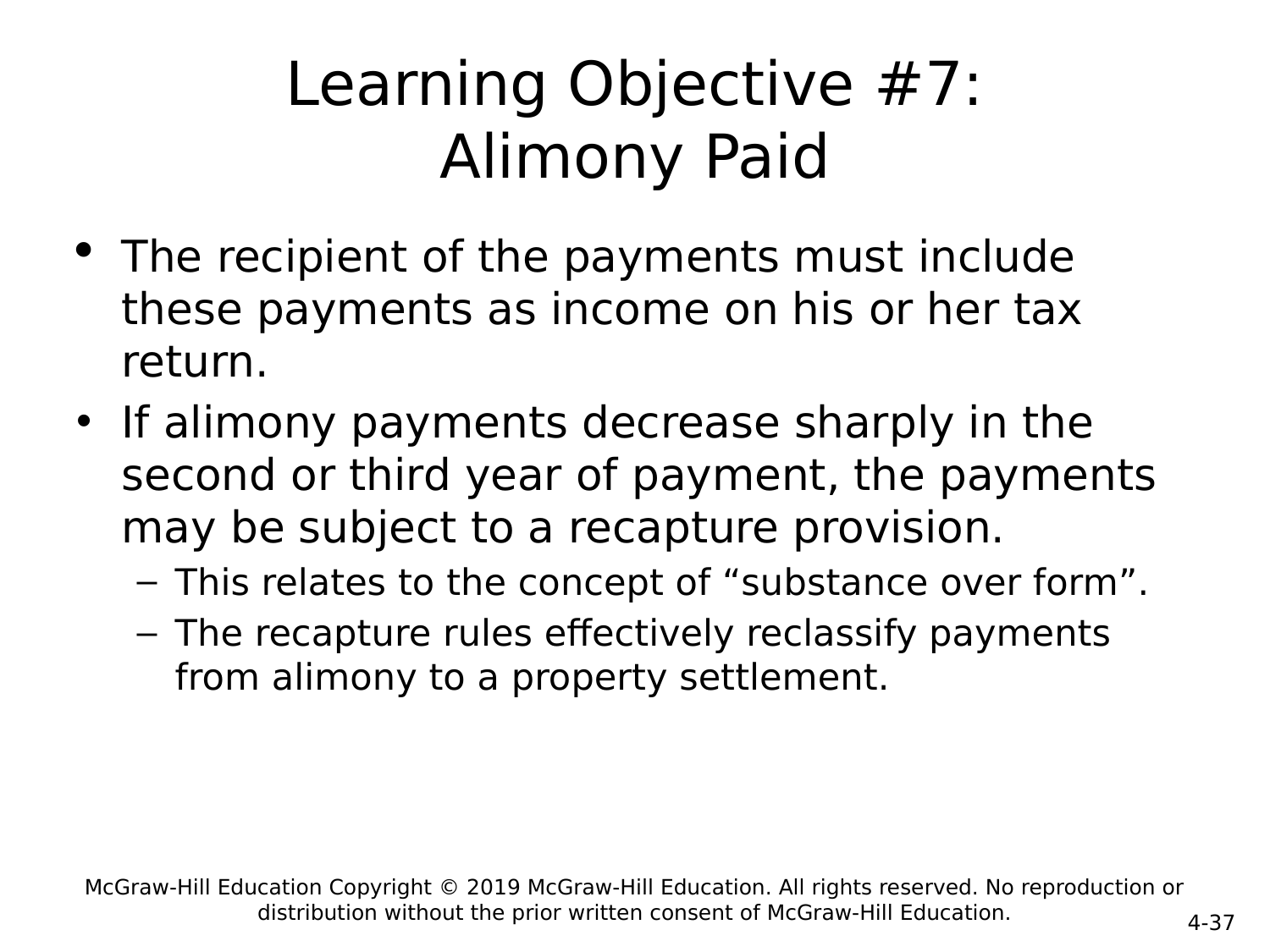

# Learning Objective #7: Alimony Paid
The recipient of the payments must include these payments as income on his or her tax return.
If alimony payments decrease sharply in the second or third year of payment, the payments may be subject to a recapture provision.
This relates to the concept of “substance over form”.
The recapture rules effectively reclassify payments from alimony to a property settlement.
McGraw-Hill Education Copyright © 2019 McGraw-Hill Education. All rights reserved. No reproduction or distribution without the prior written consent of McGraw-Hill Education.
4-37